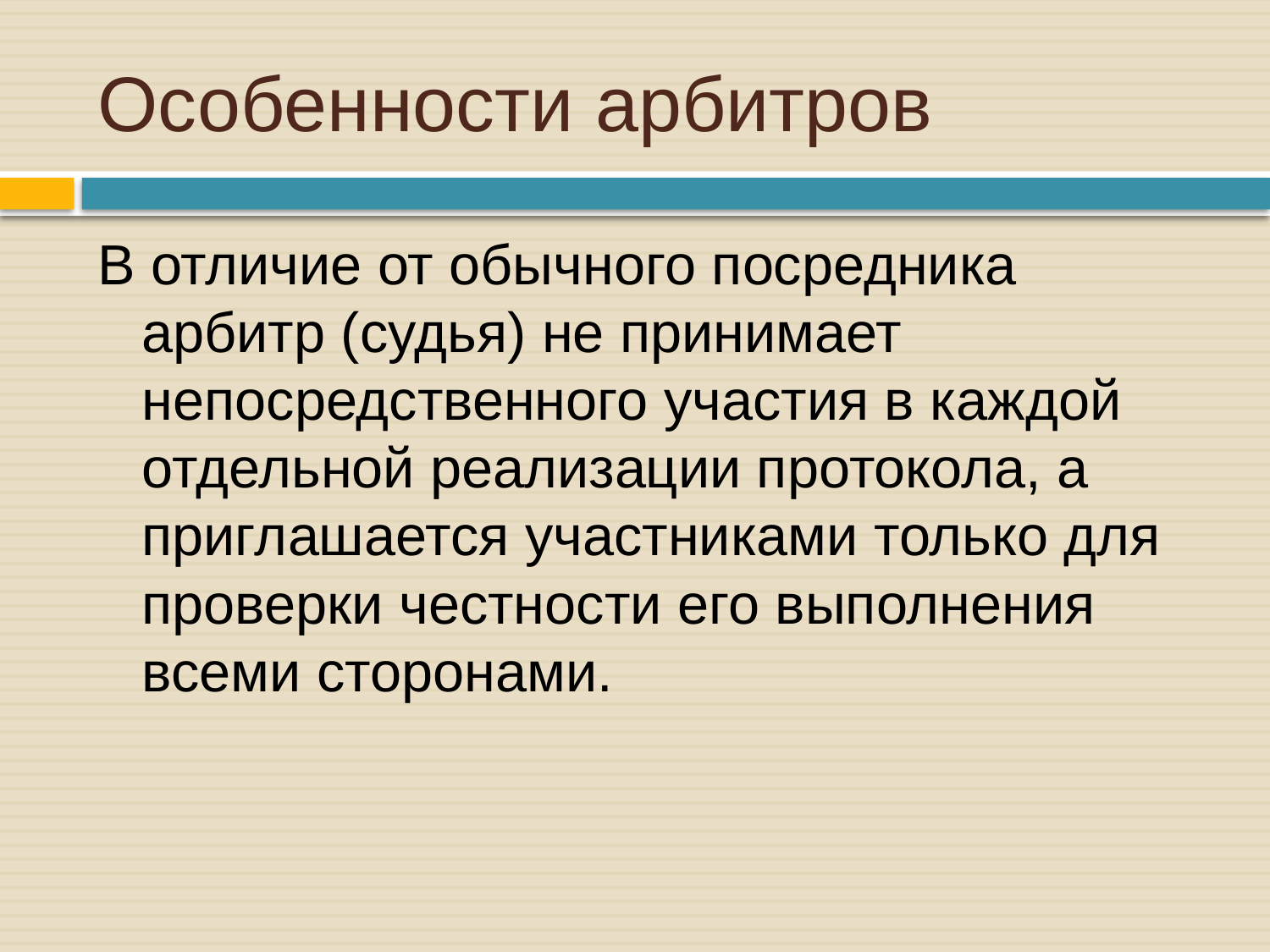

# Особенности арбитров
В отличие от обычного посредника арбитр (судья) не принимает непосредственного участия в каждой отдельной реализации протокола, а приглашается участниками только для проверки честности его выполнения всеми сторонами.